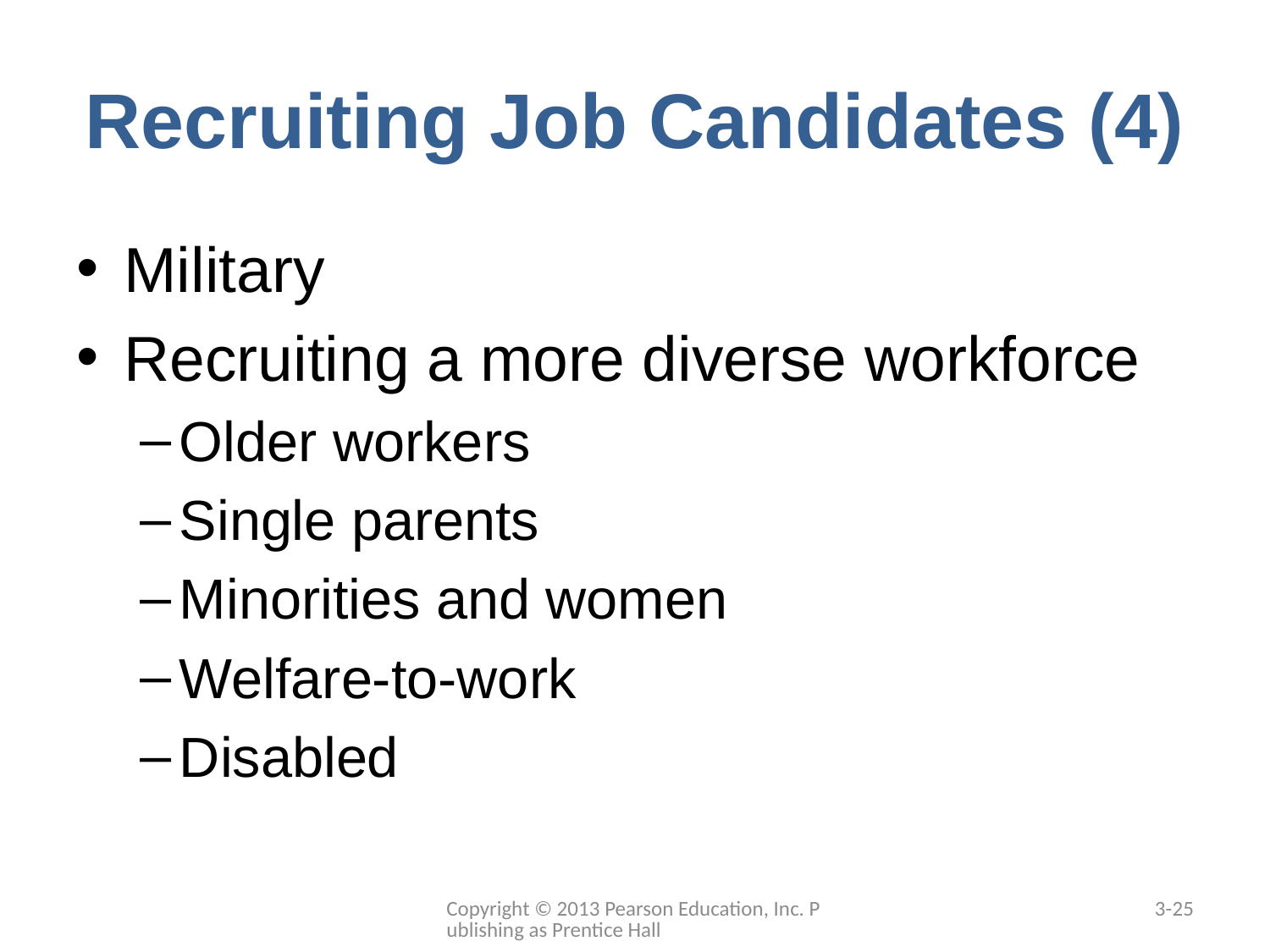

# Recruiting Job Candidates (4)
Military
Recruiting a more diverse workforce
Older workers
Single parents
Minorities and women
Welfare-to-work
Disabled
Copyright © 2013 Pearson Education, Inc. Publishing as Prentice Hall
3-25